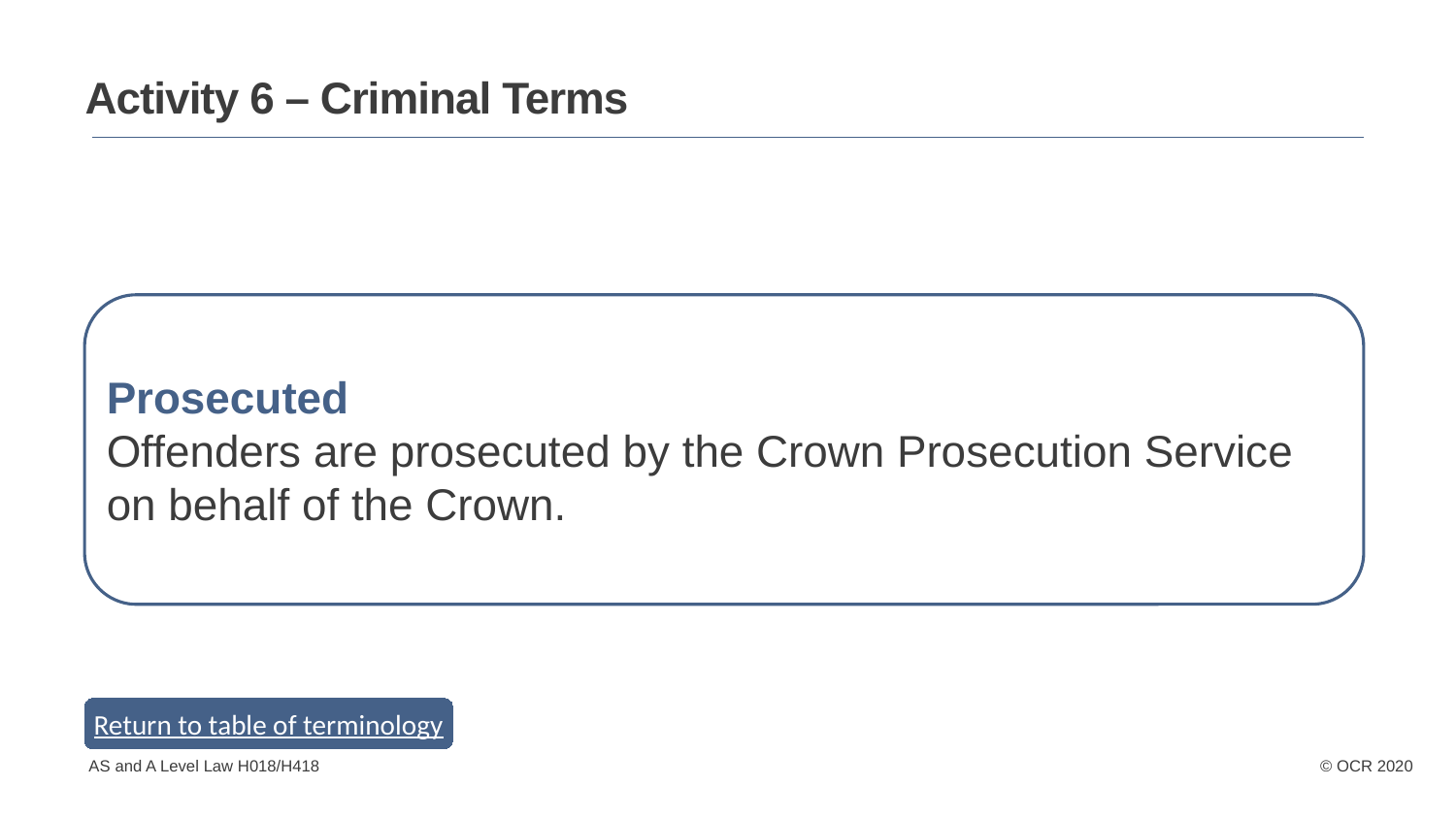

Activity 6 – Criminal Terms

Prosecuted
Offenders are prosecuted by the Crown Prosecution Service
on behalf of the Crown.

Return to table of terminology